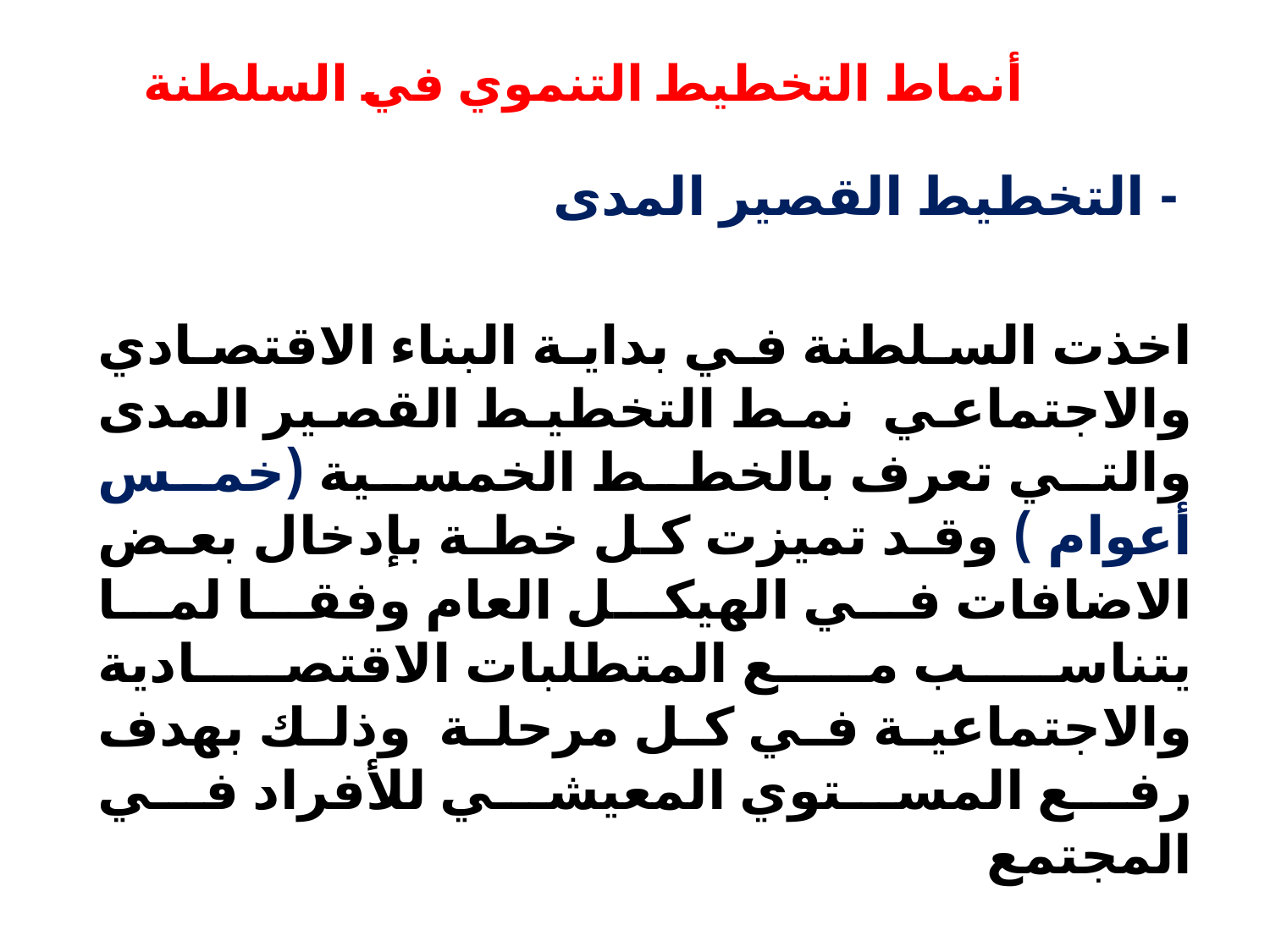

# أنماط التخطيط التنموي في السلطنة
 - التخطيط القصير المدى

اخذت السلطنة في بداية البناء الاقتصادي والاجتماعي  نمط التخطيط القصير المدى والتي تعرف بالخطط الخمسية (خمس أعوام ) وقد تميزت كل خطة بإدخال بعض الاضافات في الهيكل العام وفقا لما يتناسب مع المتطلبات الاقتصادية والاجتماعية في كل مرحلة  وذلك بهدف رفع المستوي المعيشي للأفراد في المجتمع